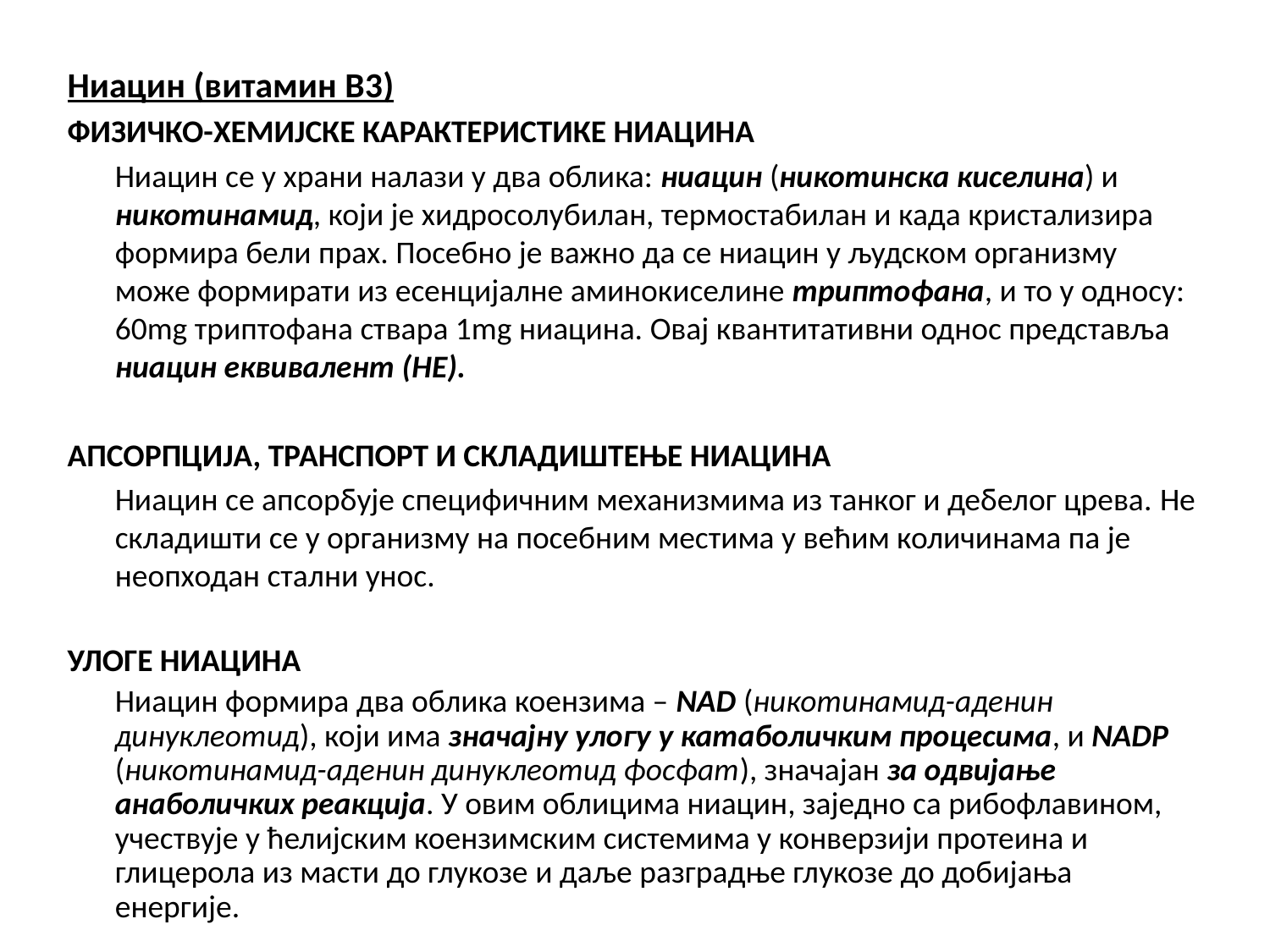

Ниацин (витамин B3)
ФИЗИЧКО-ХЕМИЈСКЕ КАРАКТЕРИСТИКЕ НИАЦИНА
	Ниацин се у храни налази у два облика: ниацин (никотинска киселина) и никотинамид, који је хидросолубилан, термостабилан и када кристализира формира бели прах. Посебно је важно да се ниацин у људском организму може формирати из есенцијалне аминокиселине триптофана, и то у односу: 60mg триптофана ствара 1mg ниацина. Овај квантитативни однос представља ниацин еквивалент (НЕ).

АПСОРПЦИЈА, ТРАНСПОРТ И СКЛАДИШТЕЊЕ НИАЦИНА
	Ниацин се апсорбује специфичним механизмима из танког и дебелог црева. Не складишти се у организму на посебним местима у већим количинама па је неопходан стални унос.

УЛОГЕ НИАЦИНА
	Ниацин формира два облика коензима – NAD (никотинамид-аденин динуклеотид), који има значајну улогу у катаболичким процесима, и NADP (никотинамид-аденин динуклеотид фосфат), значајан за одвијање анаболичких реакција. У овим облицима ниацин, заједно са рибофлавином, учествује у ћелијским коензимским системима у конверзији протеина и глицерола из масти до глукозе и даље разградње глукозе до добијања енергије.